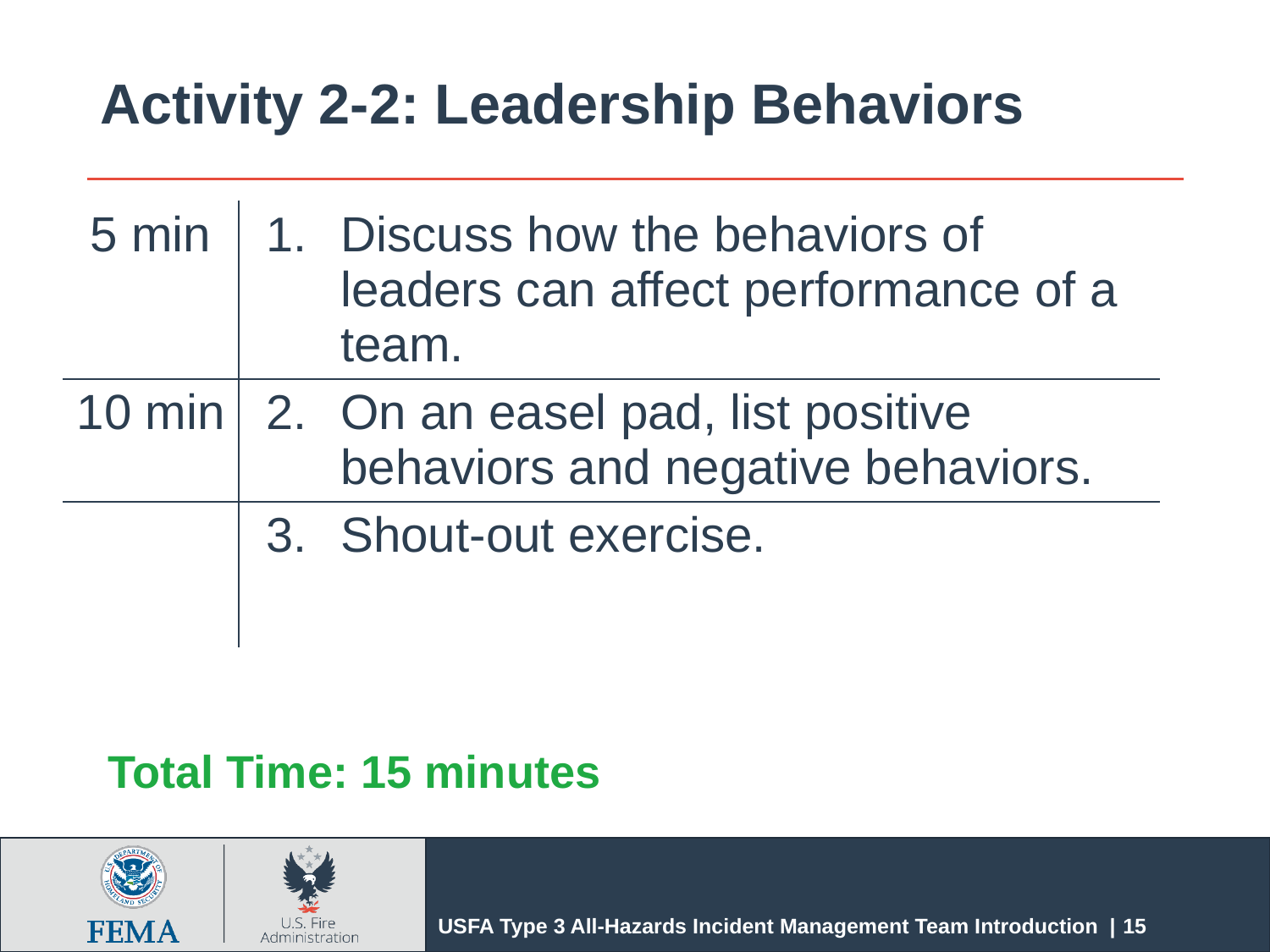

# Activity 2-2: Leadership Behaviors
| 5 min | Discuss how the behaviors of leaders can affect performance of a team. |
| --- | --- |
| 10 min | On an easel pad, list positive behaviors and negative behaviors. |
|  | Shout-out exercise. |
Total Time: 15 minutes
USFA Type 3 All-Hazards Incident Management Team Introduction  | 15